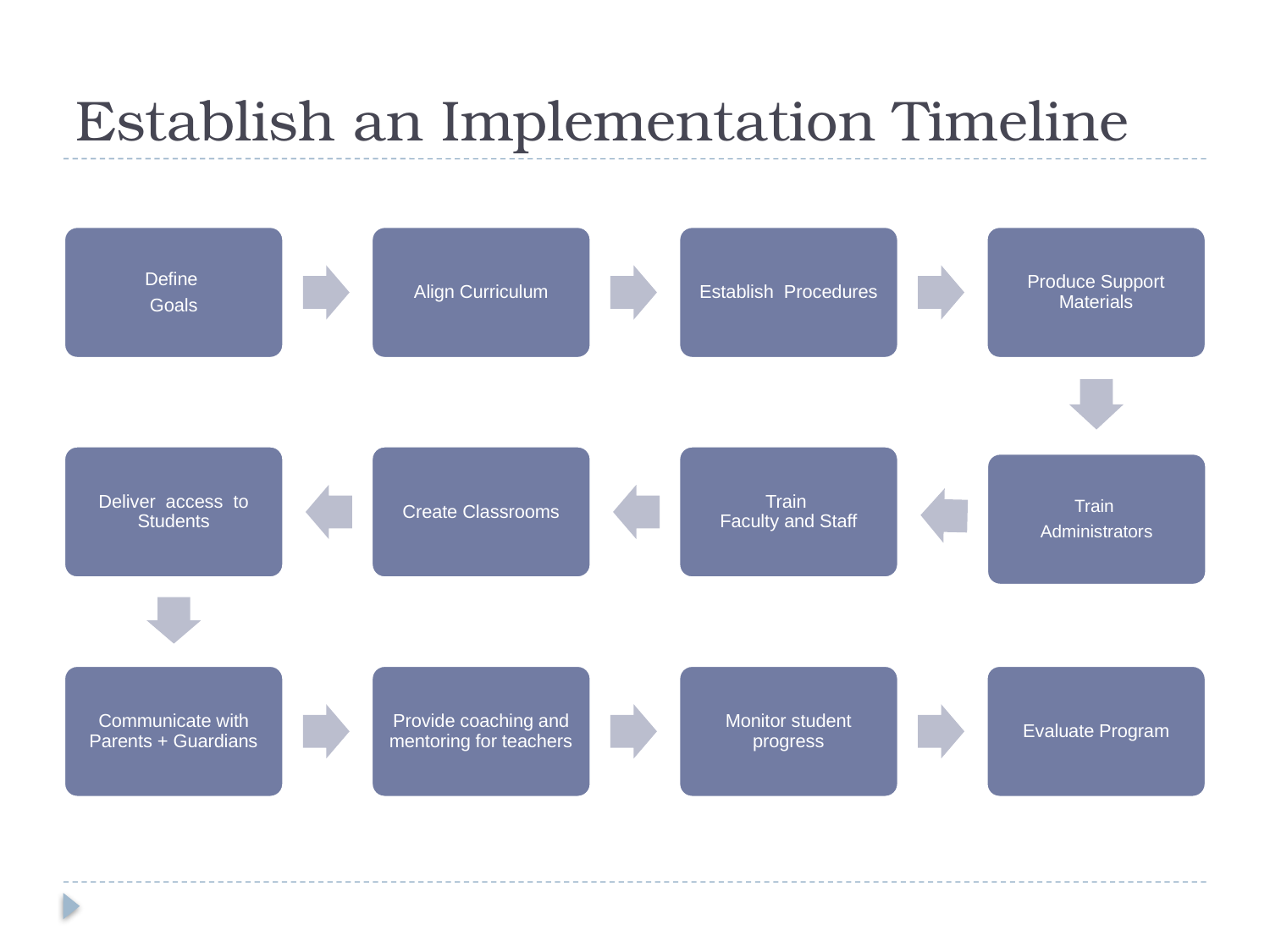

# Establish an Implementation Timeline
Define
Goals

Align Curriculum

Establish  Procedures

Produce Support Materials

Train
Administrators

Train
Faculty and Staff

Create Classrooms

Deliver  access  to Students

Communicate with Parents + Guardians

Provide coaching and mentoring for teachers

Monitor student progress

Evaluate Program